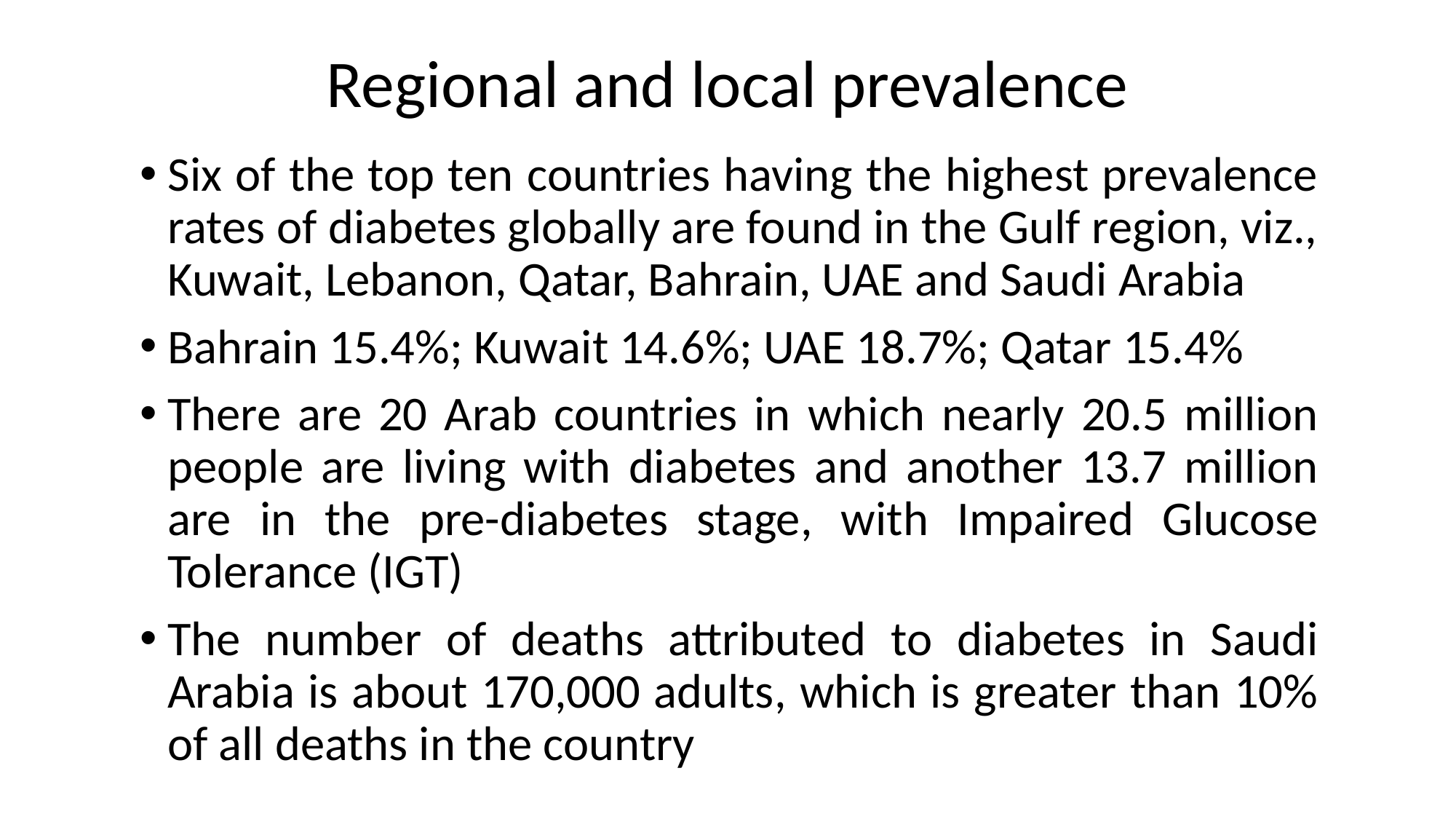

# Regional and local prevalence
Six of the top ten countries having the highest prevalence rates of diabetes globally are found in the Gulf region, viz., Kuwait, Lebanon, Qatar, Bahrain, UAE and Saudi Arabia
Bahrain 15.4%; Kuwait 14.6%; UAE 18.7%; Qatar 15.4%
There are 20 Arab countries in which nearly 20.5 million people are living with diabetes and another 13.7 million are in the pre-diabetes stage, with Impaired Glucose Tolerance (IGT)
The number of deaths attributed to diabetes in Saudi Arabia is about 170,000 adults, which is greater than 10% of all deaths in the country